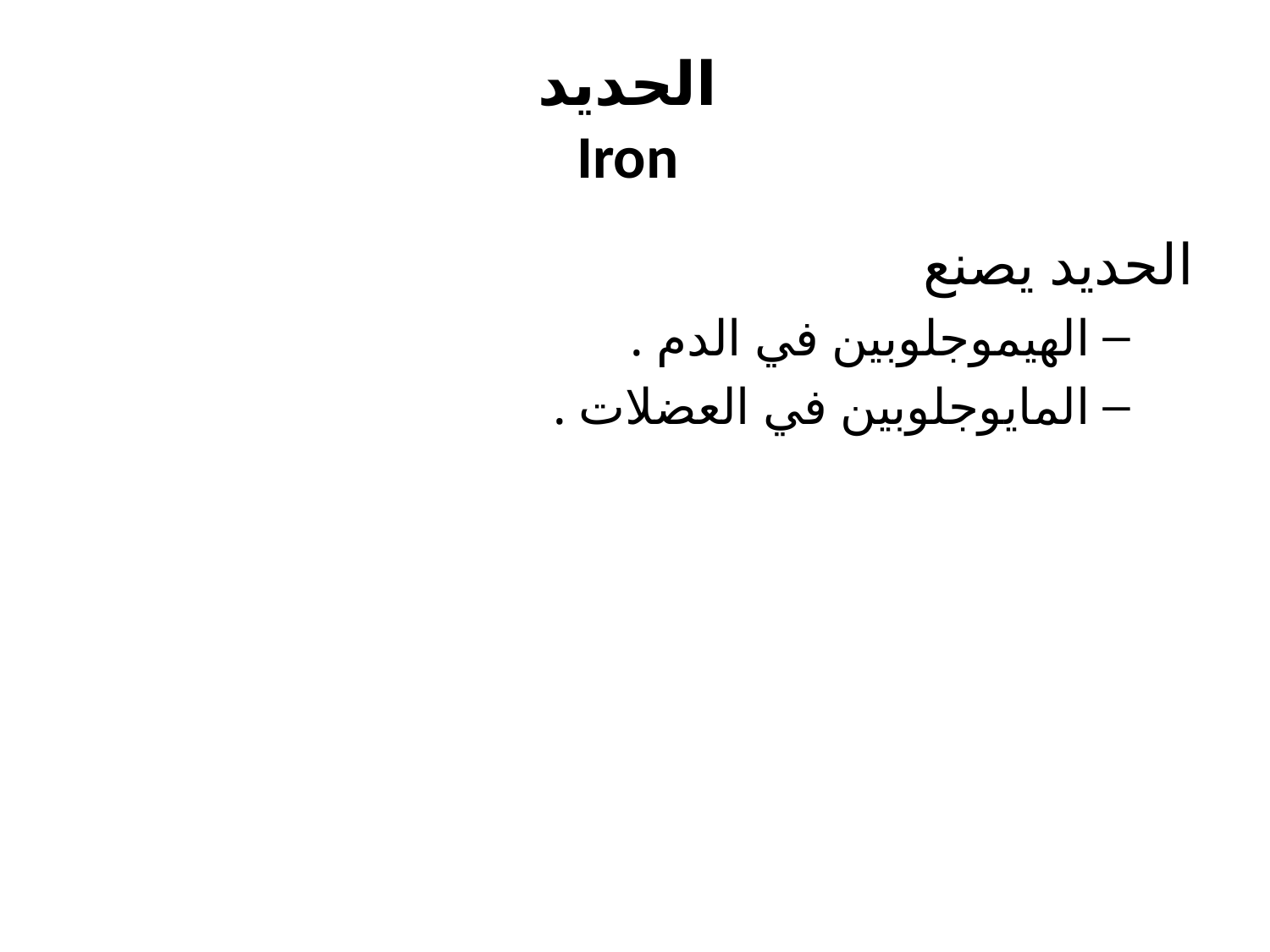

# الحديد Iron
الحديد يصنع
الهيموجلوبين في الدم .
المايوجلوبين في العضلات .